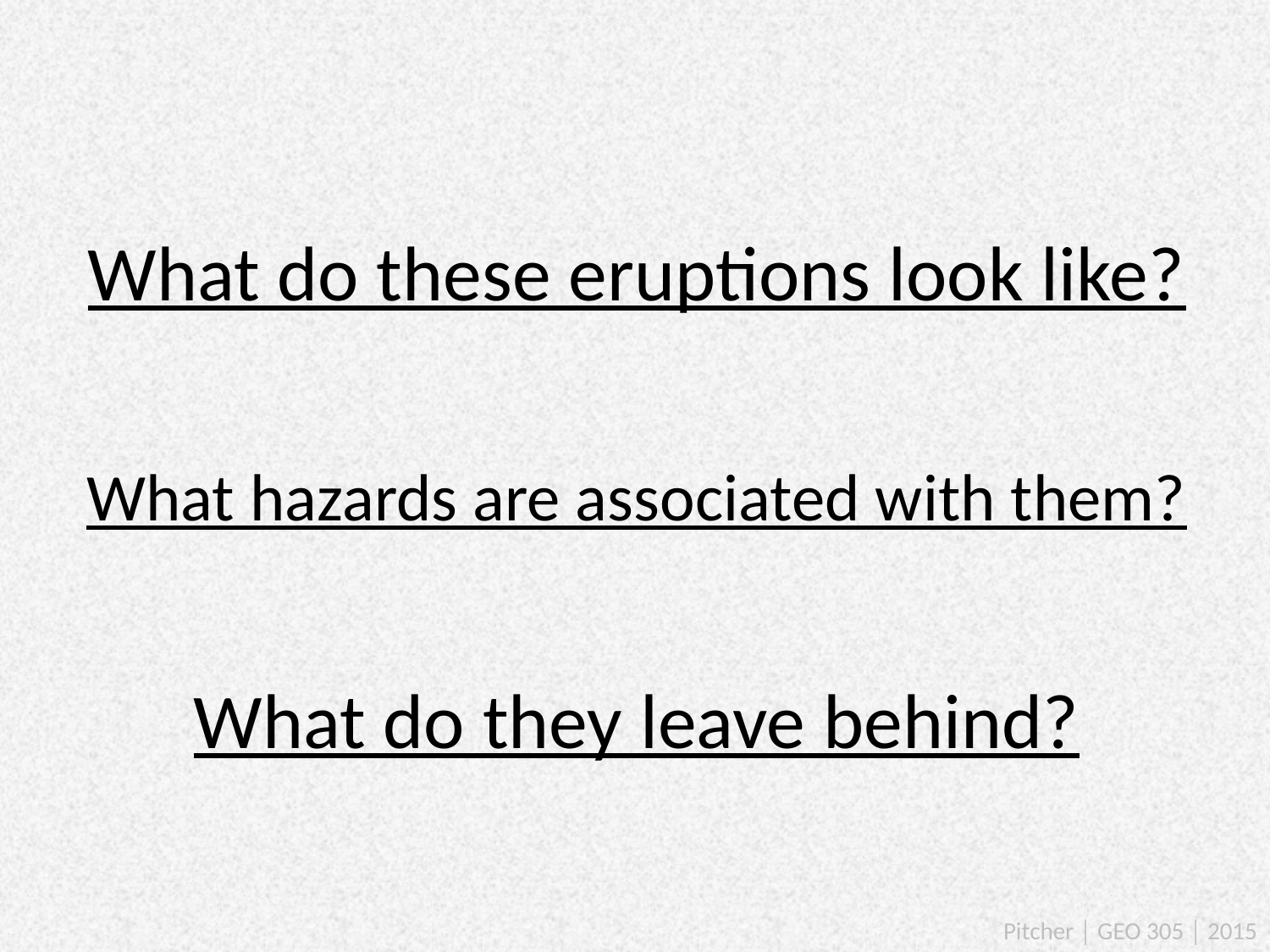

# What do these eruptions look like?
What hazards are associated with them?
What do they leave behind?